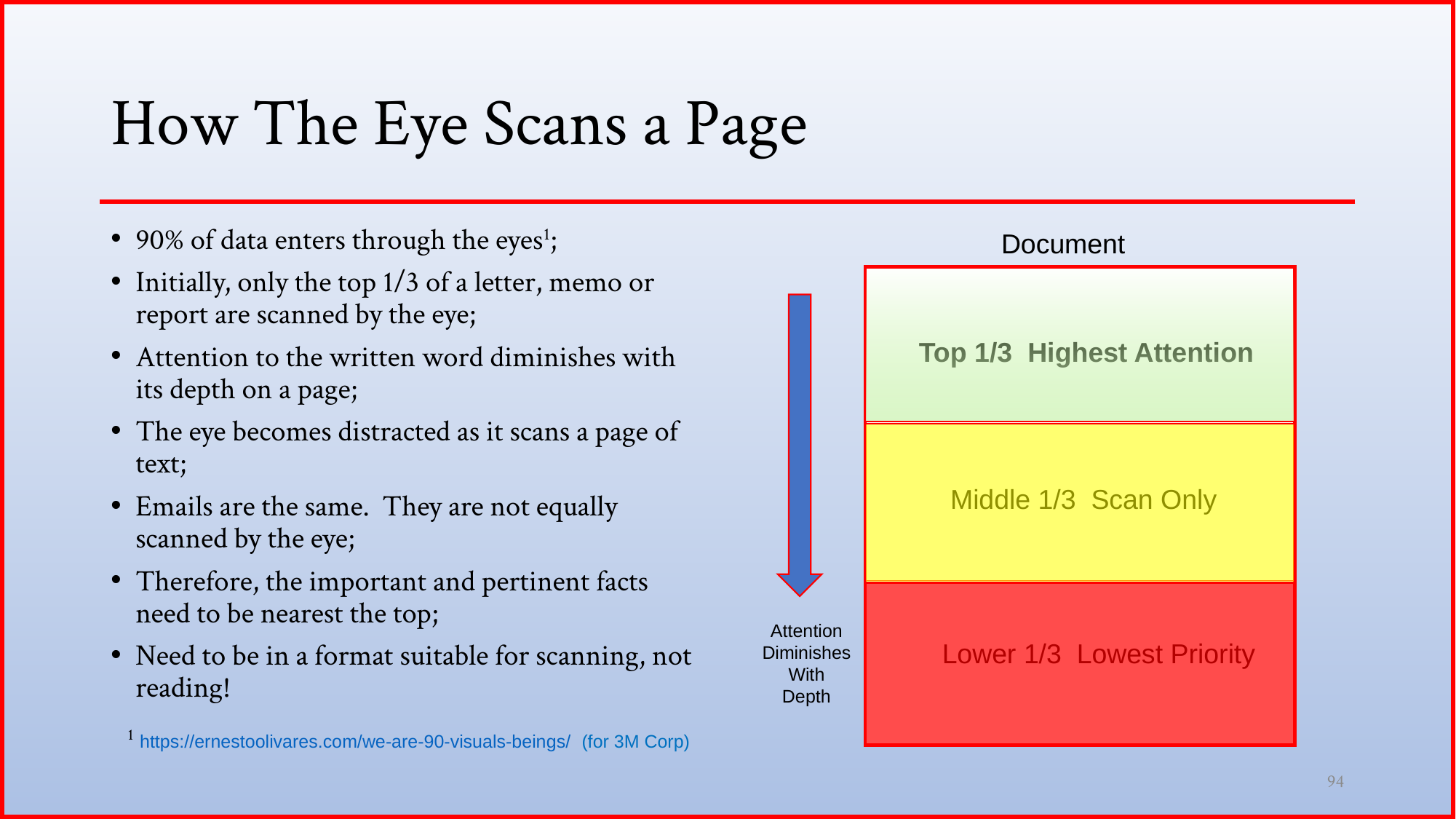

# How The Eye Scans a Page
90% of data enters through the eyes1;
Initially, only the top 1/3 of a letter, memo or report are scanned by the eye;
Attention to the written word diminishes with its depth on a page;
The eye becomes distracted as it scans a page of text;
Emails are the same.  They are not equally scanned by the eye;
Therefore, the important and pertinent facts need to be nearest the top;
Need to be in a format suitable for scanning, not reading!
Document

Top 1/3  Highest Attention

Middle 1/3  Scan Only

Attention
Diminishes
With
Depth
Lower 1/3  Lowest Priority
1 https://ernestoolivares.com/we-are-90-visuals-beings/  (for 3M Corp)
94